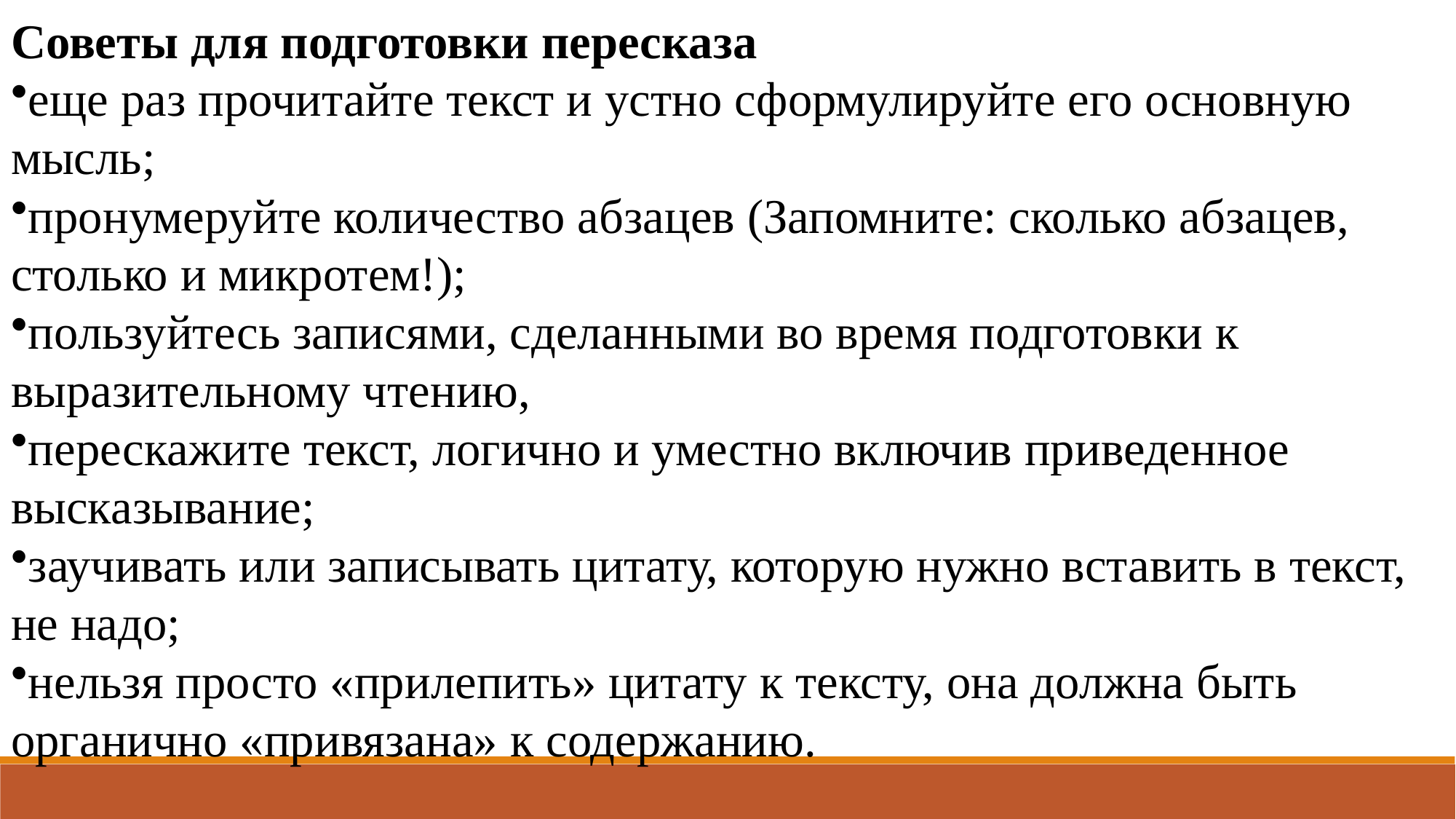

Советы для подготовки пересказа
еще раз прочитайте текст и устно сформулируйте его основную мысль;
пронумеруйте количество абзацев (Запомните: сколько абзацев, столько и микротем!);
пользуйтесь записями, сделанными во время подготовки к выразительному чтению,
перескажите текст, логично и уместно включив приведенное высказывание;
заучивать или записывать цитату, которую нужно вставить в текст, не надо;
нельзя просто «прилепить» цитату к тексту, она должна быть органично «привязана» к содержанию.